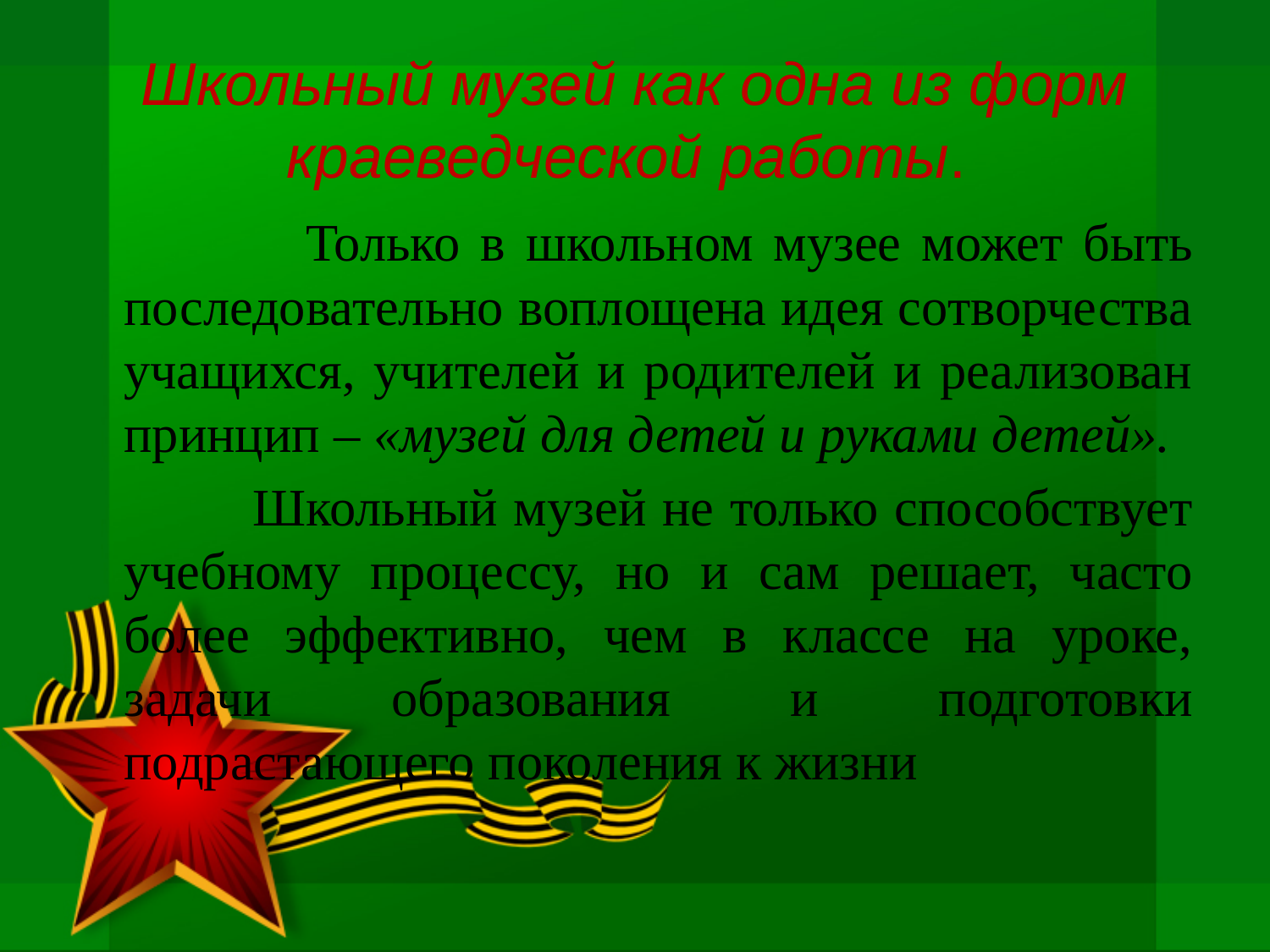

# Школьный музей как одна из форм краеведческой работы.
          Только в школьном музее может быть последовательно воплощена идея сотворчества учащихся, учителей и родителей и реализован принцип – «музей для детей и руками детей».
           Школьный музей не только способствует учебному процессу, но и сам решает, часто более эффективно, чем в классе на уроке, задачи образования и подготовки подрастающего поколения к жизни